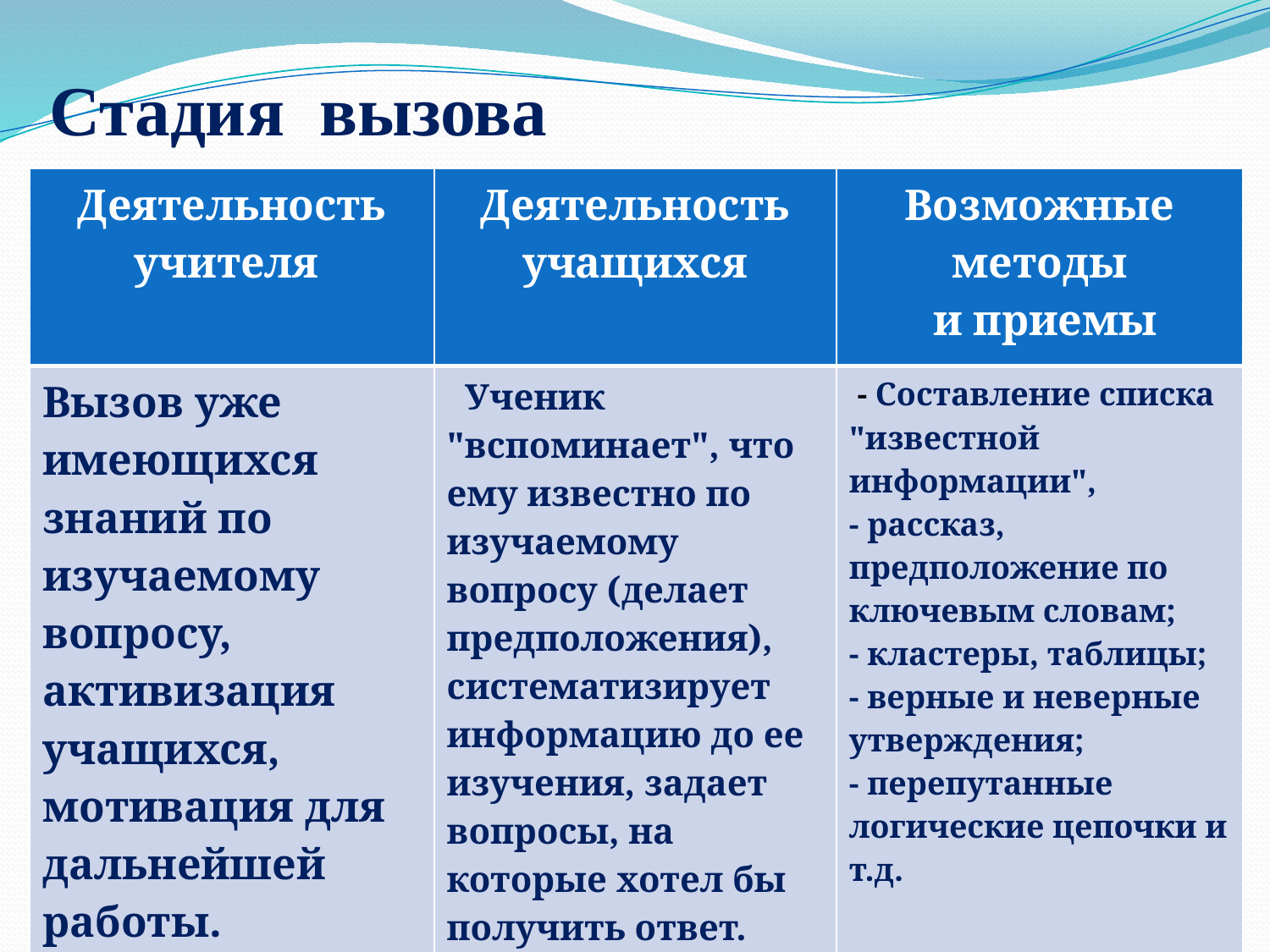

# Стадия  вызова
| Деятельность учителя | Деятельность учащихся | Возможные методы и приемы |
| --- | --- | --- |
| Вызов уже имеющихся знаний по изучаемому вопросу, активизация учащихся, мотивация для дальнейшей работы. | Ученик "вспоминает", что ему известно по изучаемому вопросу (делает предположения), систематизирует информацию до ее изучения, задает вопросы, на которые хотел бы получить ответ. | - Составление списка "известной информации", - рассказ, предположение по ключевым словам; - кластеры, таблицы; - верные и неверные утверждения; - перепутанные логические цепочки и т.д. |